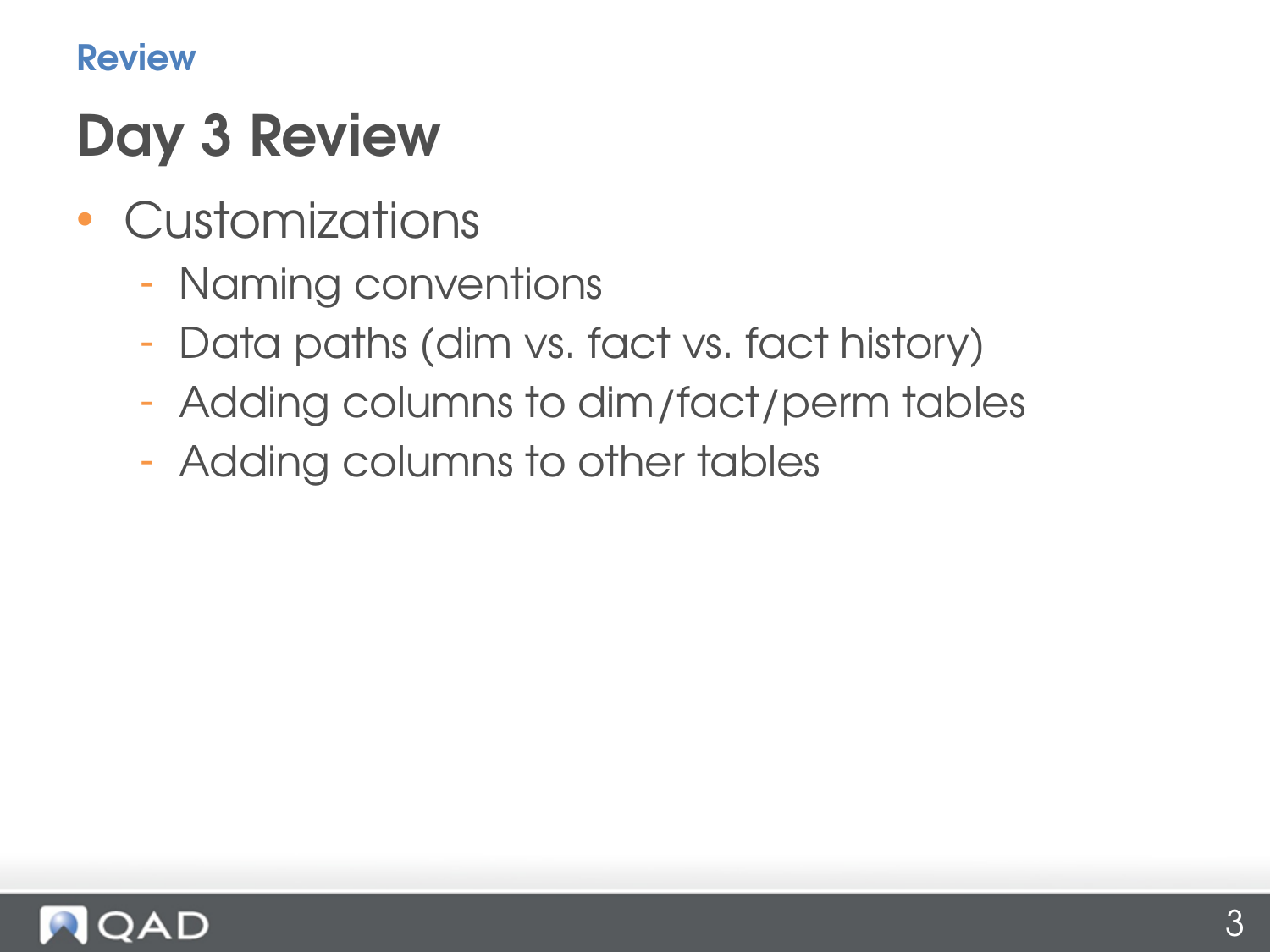

Review
Day 3 Review
Customizations
Naming conventions
Data paths (dim vs. fact vs. fact history)
Adding columns to dim/fact/perm tables
Adding columns to other tables

3